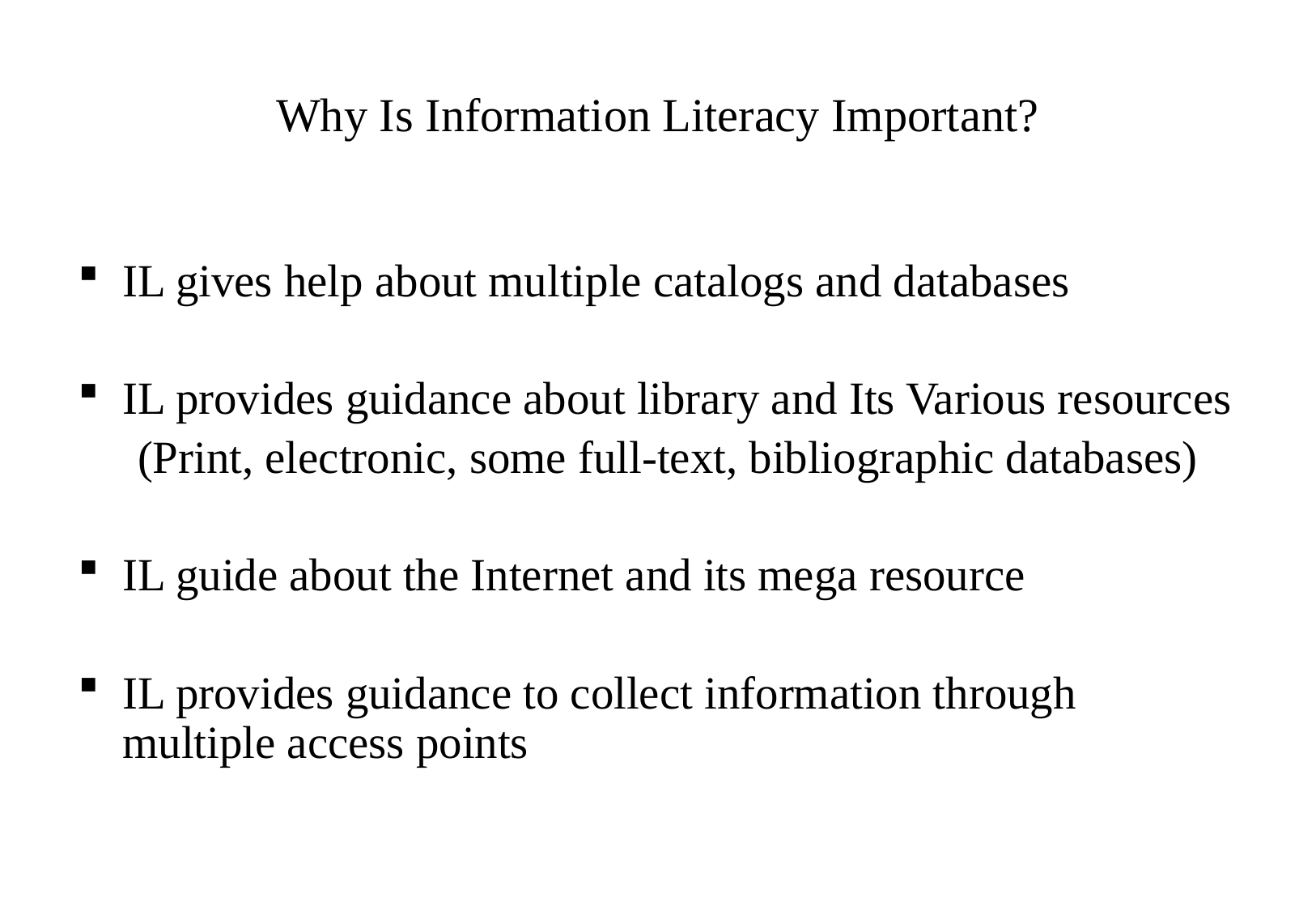

# Why Is Information Literacy Important?

IL gives help about multiple catalogs and databases

IL provides guidance about library and Its Various resources
(Print, electronic, some full-text, bibliographic databases)

IL guide about the Internet and its mega resource

IL provides guidance to collect information through multiple access points